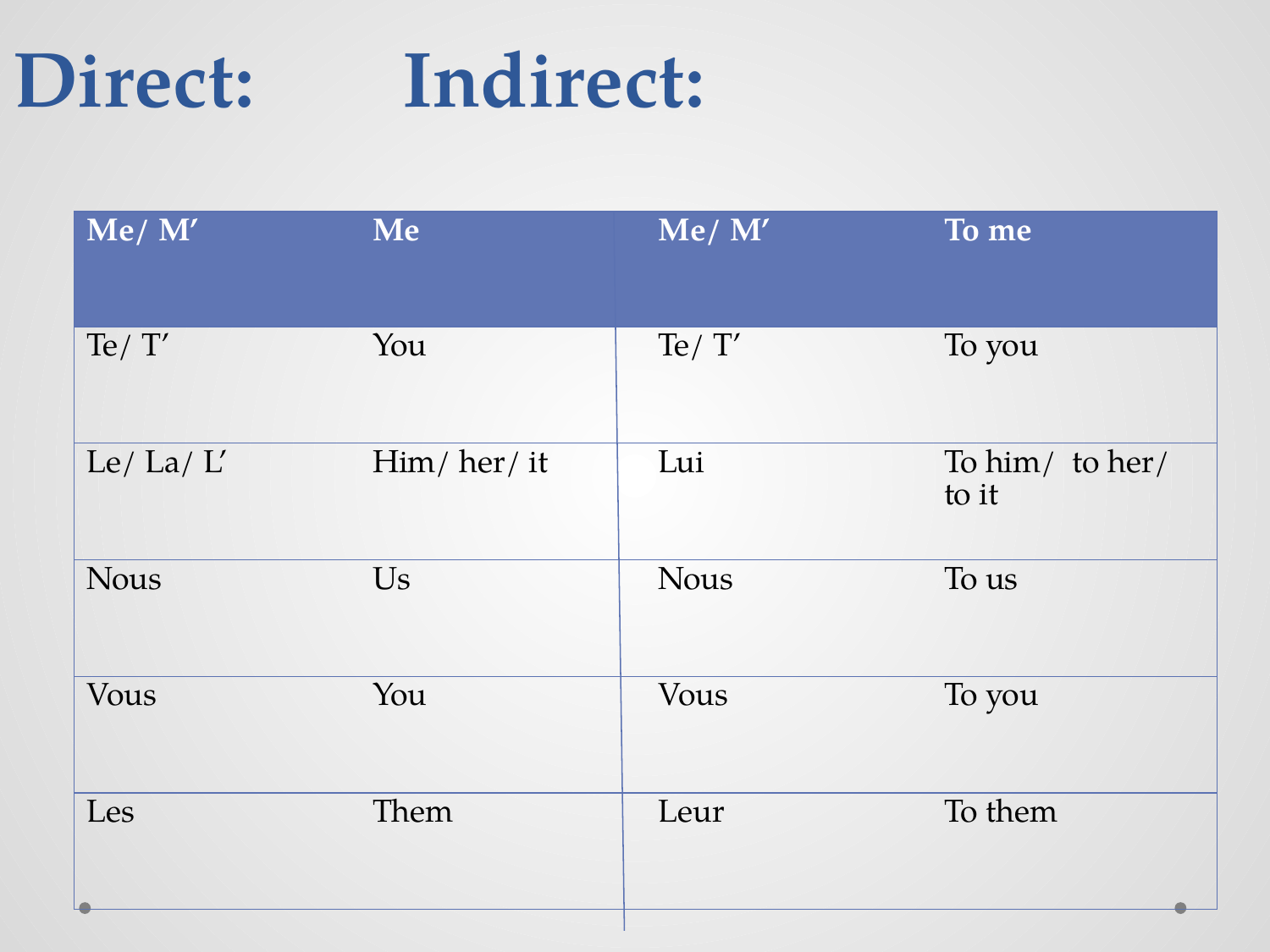

# Direct:  		    Indirect:
| Me/ M’ | Me | Me/ M’ | To me |
| --- | --- | --- | --- |
| Te/ T’ | You | Te/ T’ | To you |
| Le/ La/ L’ | Him/ her/ it | Lui | To him/ to her/ to it |
| Nous | Us | Nous | To us |
| Vous | You | Vous | To you |
| Les | Them | Leur | To them |